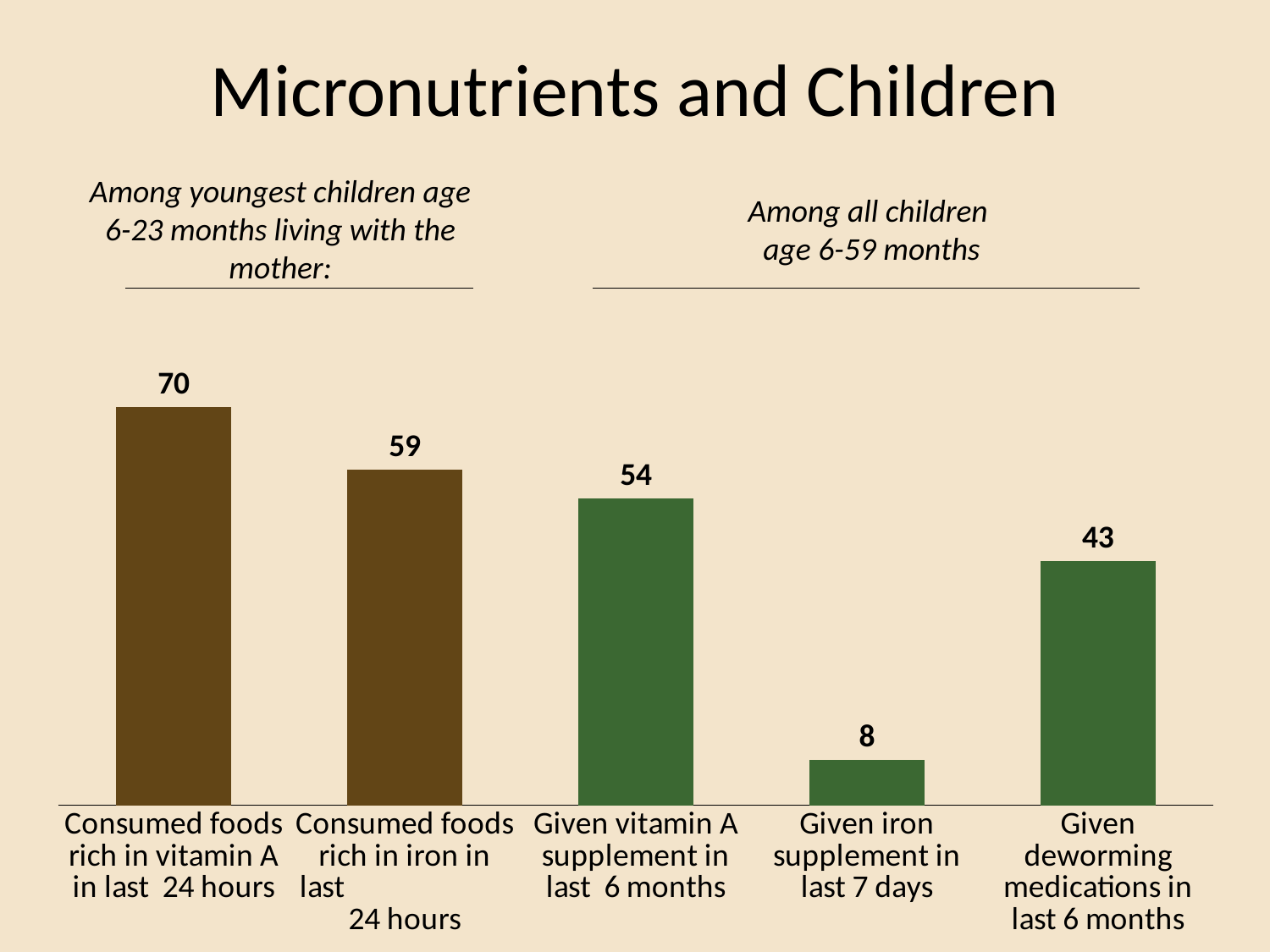

# Micronutrients and Children
Among youngest children age 6-23 months living with the mother:
Among all children
age 6-59 months

### Chart

| Category | Age in months |
|---|---|
| Consumed foods rich in vitamin A in last  24 hours | 70.0 |
| Consumed foods rich in iron in last                          24 hours | 59.0 |
| Given vitamin A supplement in last  6 months | 54.0 |
| Given iron supplement in last 7 days | 8.0 |
| Given deworming medications in last 6 months | 43.0 |